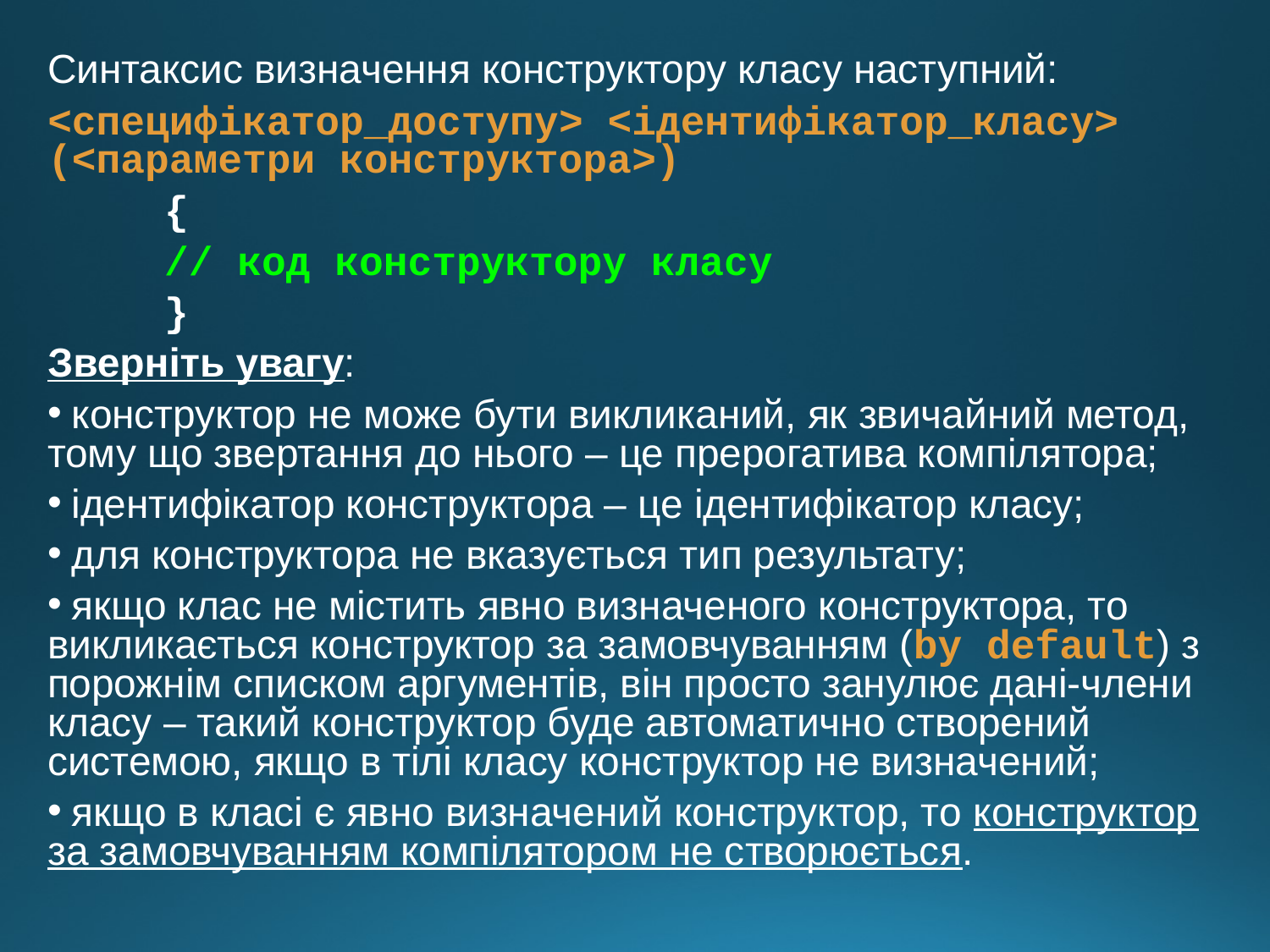

Синтаксис визначення конструктору класу наступний:
<специфікатор_доступу> <ідентифікатор_класу> (<параметри конструктора>)
	{
	// код конструктору класу
	}
Зверніть увагу:
 конструктор не може бути викликаний, як звичайний метод, тому що звертання до нього – це прерогатива компілятора;
 ідентифікатор конструктора – це ідентифікатор класу;
 для конструктора не вказується тип результату;
 якщо клас не містить явно визначеного конструктора, то викликається конструктор за замовчуванням (by default) з порожнім списком аргументів, він просто занулює дані-члени класу – такий конструктор буде автоматично створений системою, якщо в тілі класу конструктор не визначений;
 якщо в класі є явно визначений конструктор, то конструктор за замовчуванням компілятором не створюється.